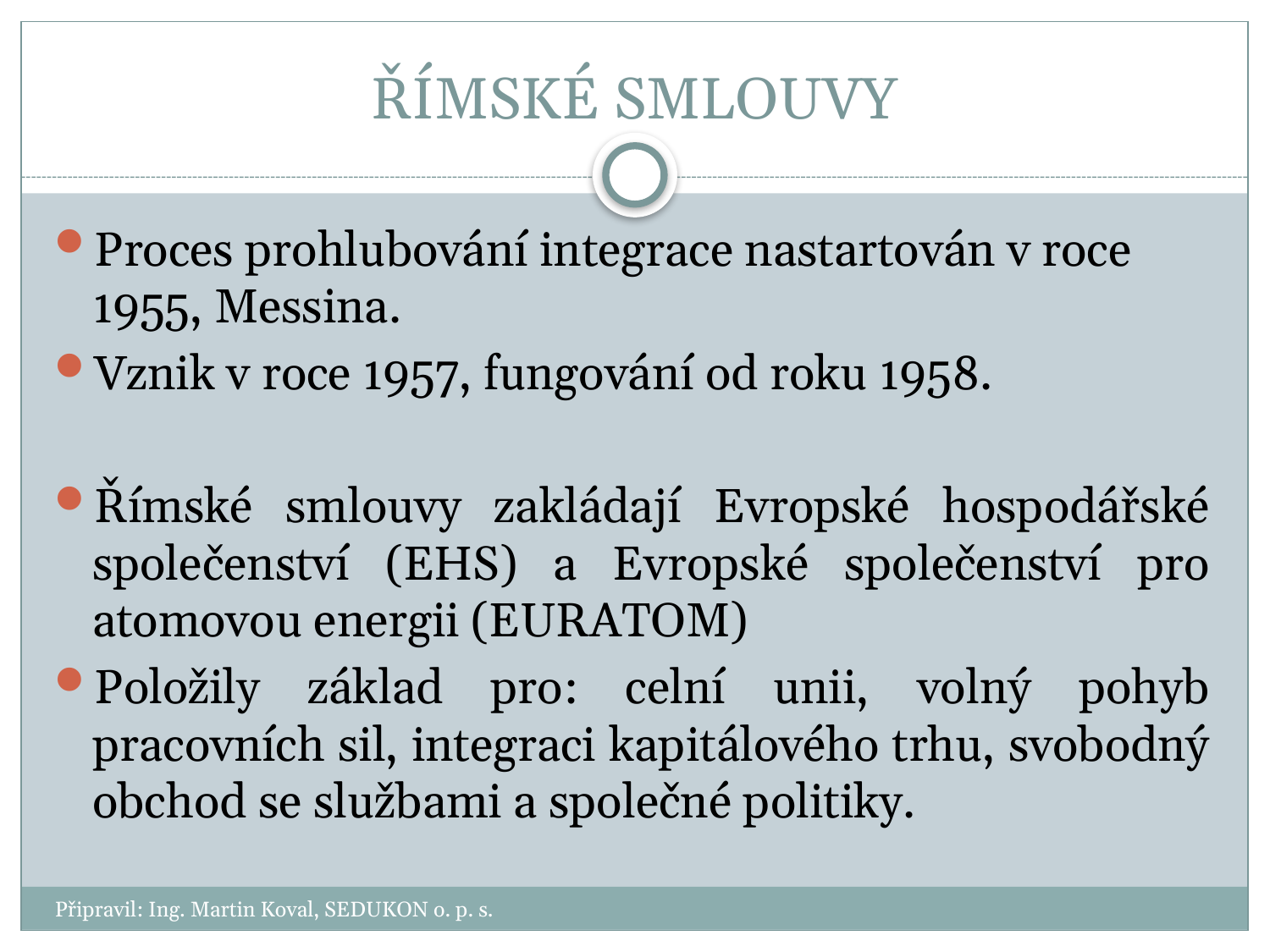

# ŘÍMSKÉ SMLOUVY
Proces prohlubování integrace nastartován v roce 1955, Messina.
Vznik v roce 1957, fungování od roku 1958.

Římské smlouvy zakládají Evropské hospodářské společenství (EHS) a Evropské společenství pro atomovou energii (EURATOM)
Položily základ pro: celní unii, volný pohyb pracovních sil, integraci kapitálového trhu, svobodný obchod se službami a společné politiky.
Připravil: Ing. Martin Koval, SEDUKON o. p. s.